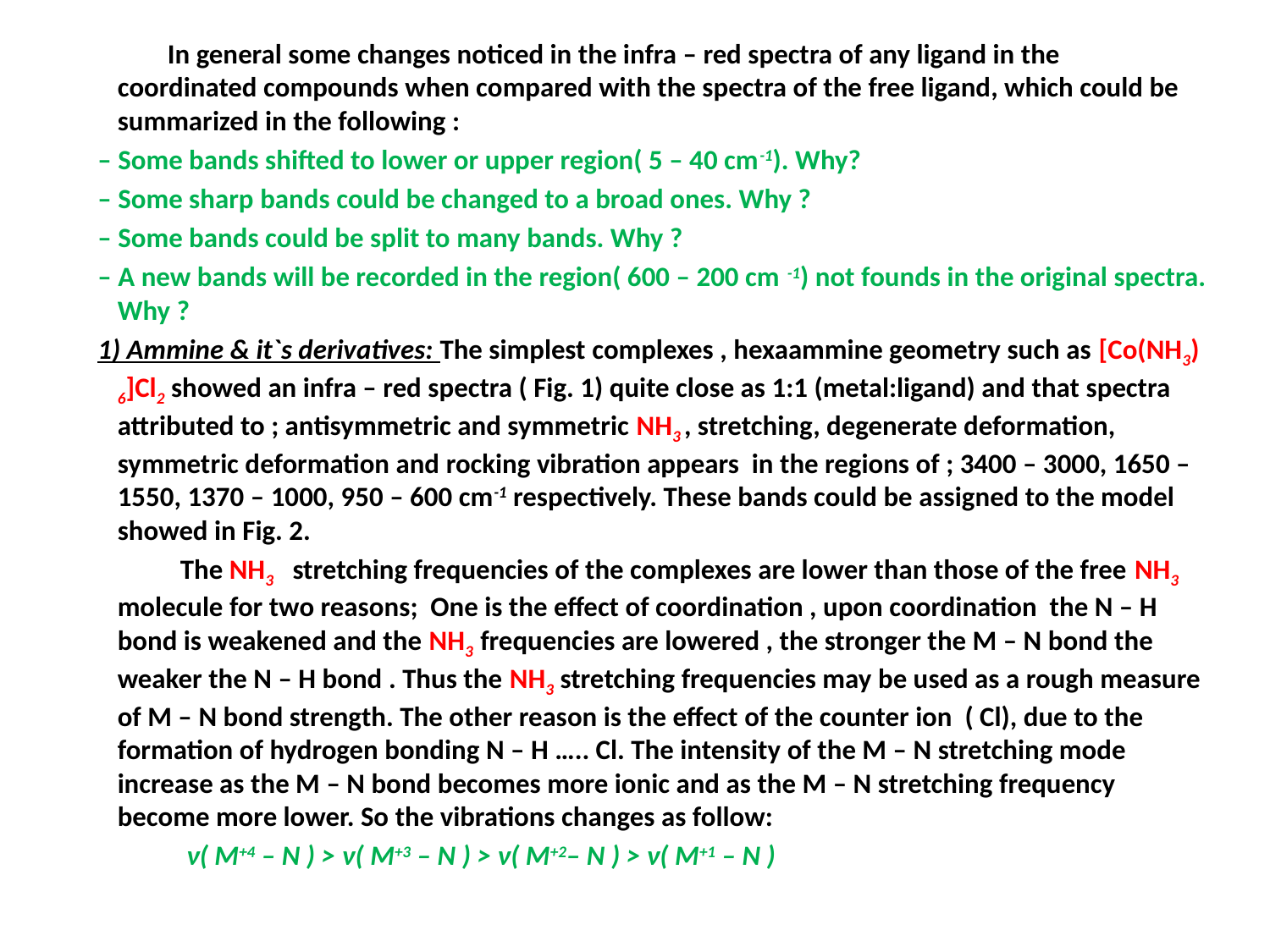

In general some changes noticed in the infra – red spectra of any ligand in the coordinated compounds when compared with the spectra of the free ligand, which could be summarized in the following :
    – Some bands shifted to lower or upper region( 5 – 40 cm-1). Why?
    – Some sharp bands could be changed to a broad ones. Why ?
    – Some bands could be split to many bands. Why ?
    – A new bands will be recorded in the region( 600 – 200 cm -1) not founds in the original spectra. Why ?
    1) Ammine & it`s derivatives: The simplest complexes , hexaammine geometry such as [Co(NH3) 6]Cl2 showed an infra – red spectra ( Fig. 1) quite close as 1:1 (metal:ligand) and that spectra attributed to ; antisymmetric and symmetric NH3 , stretching, degenerate deformation, symmetric deformation and rocking vibration appears  in the regions of ; 3400 – 3000, 1650 – 1550, 1370 – 1000, 950 – 600 cm-1 respectively. These bands could be assigned to the model showed in Fig. 2.
                 The NH3   stretching frequencies of the complexes are lower than those of the free NH3  molecule for two reasons;  One is the effect of coordination , upon coordination  the N – H bond is weakened and the NH3  frequencies are lowered , the stronger the M – N bond the weaker the N – H bond . Thus the NH3 stretching frequencies may be used as a rough measure of M – N bond strength. The other reason is the effect of the counter ion  ( Cl), due to the formation of hydrogen bonding N – H ….. Cl. The intensity of the M – N stretching mode increase as the M – N bond becomes more ionic and as the M – N stretching frequency become more lower. So the vibrations changes as follow:
                  ν( M+4 – N ) > ν( M+3 – N ) > ν( M+2– N ) > ν( M+1 – N )